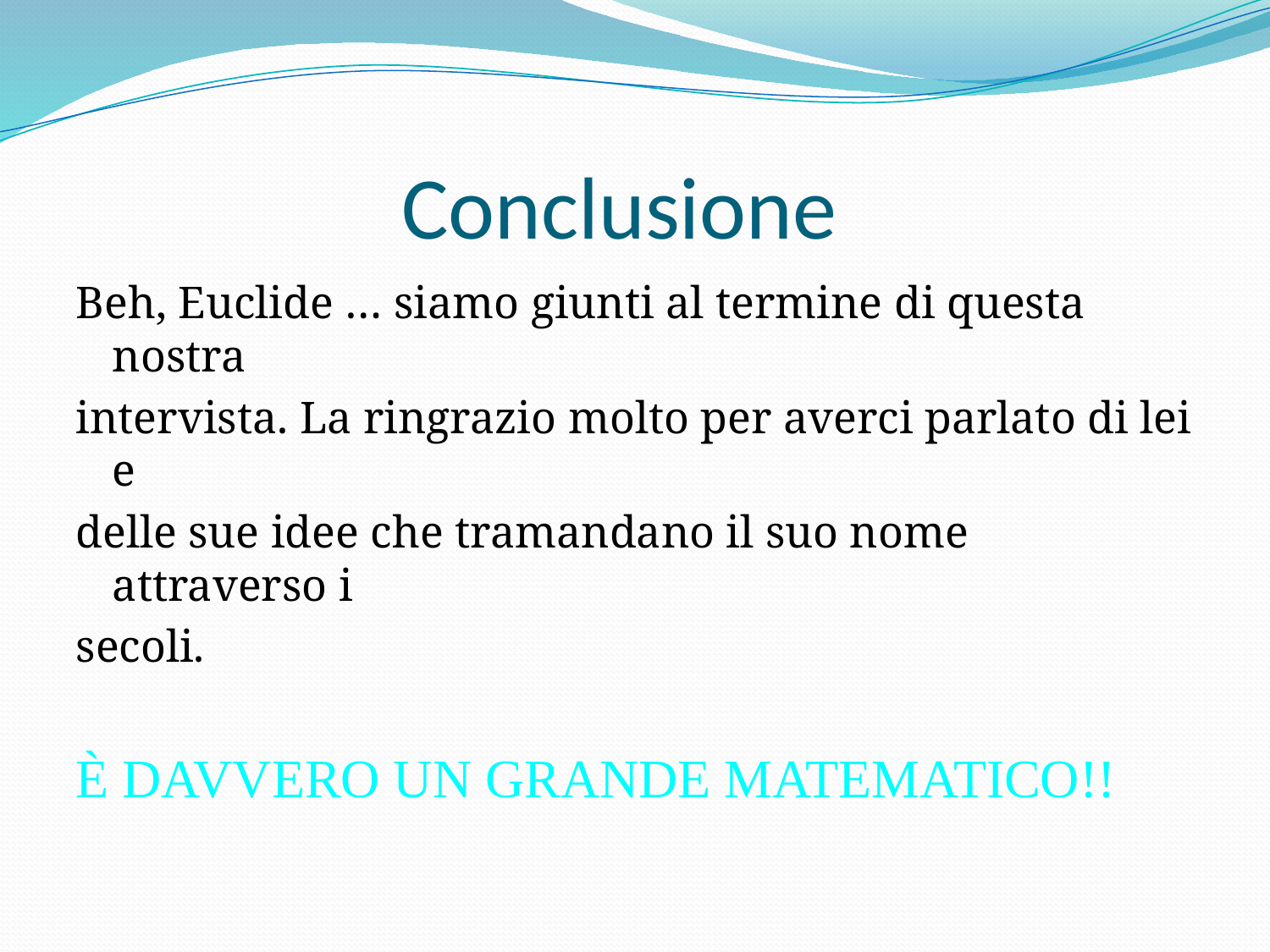

# Conclusione
Beh, Euclide … siamo giunti al termine di questa nostra
intervista. La ringrazio molto per averci parlato di lei e
delle sue idee che tramandano il suo nome attraverso i
secoli.

È DAVVERO UN GRANDE MATEMATICO!!